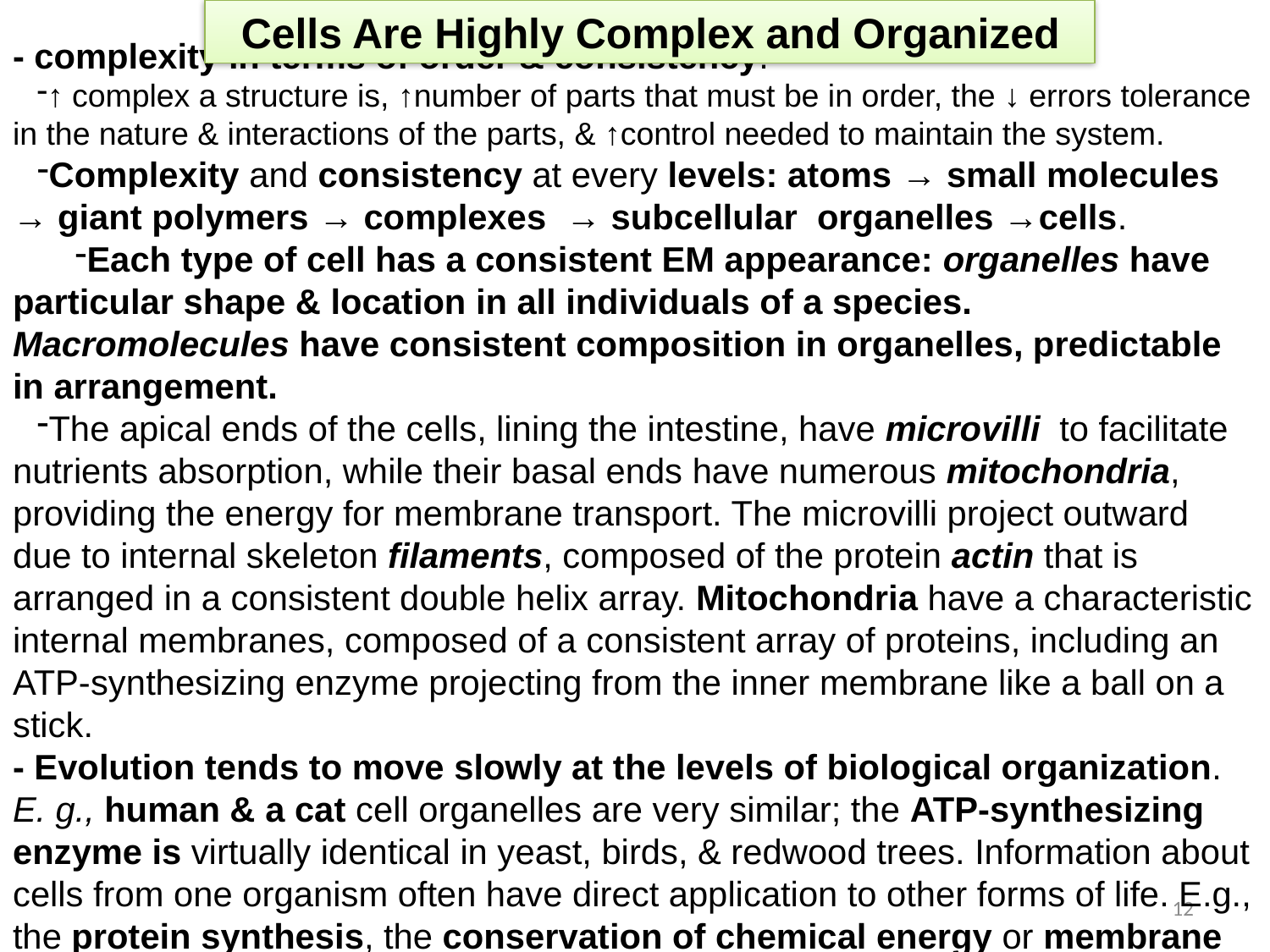

Cells Are Highly Complex and Organized
- complexity in terms of order & consistency.
↑ complex a structure is, ↑number of parts that must be in order, the ↓ errors tolerance in the nature & interactions of the parts, & ↑control needed to maintain the system.
Complexity and consistency at every levels: atoms → small molecules → giant polymers → complexes  → subcellular  organelles →cells.
Each type of cell has a consistent EM appearance: organelles have particular shape & location in all individuals of a species. Macromolecules have consistent composition in organelles, predictable in arrangement.
The apical ends of the cells, lining the intestine, have microvilli  to facilitate nutrients absorption, while their basal ends have numerous mitochondria, providing the energy for membrane transport. The microvilli project outward due to internal skeleton filaments, composed of the protein actin that is arranged in a consistent double helix array. Mitochondria have a characteristic internal membranes, composed of a consistent array of proteins, including an ATP-synthesizing enzyme projecting from the inner membrane like a ball on a stick.
- Evolution tends to move slowly at the levels of biological organization. E. g., human & a cat cell organelles are very similar; the ATP-synthesizing enzyme is virtually identical in yeast, birds, & redwood trees. Information about cells from one organism often have direct application to other forms of life. E.g., the protein synthesis, the conservation of chemical energy or membrane structure are remarkably similar in all cells.

12